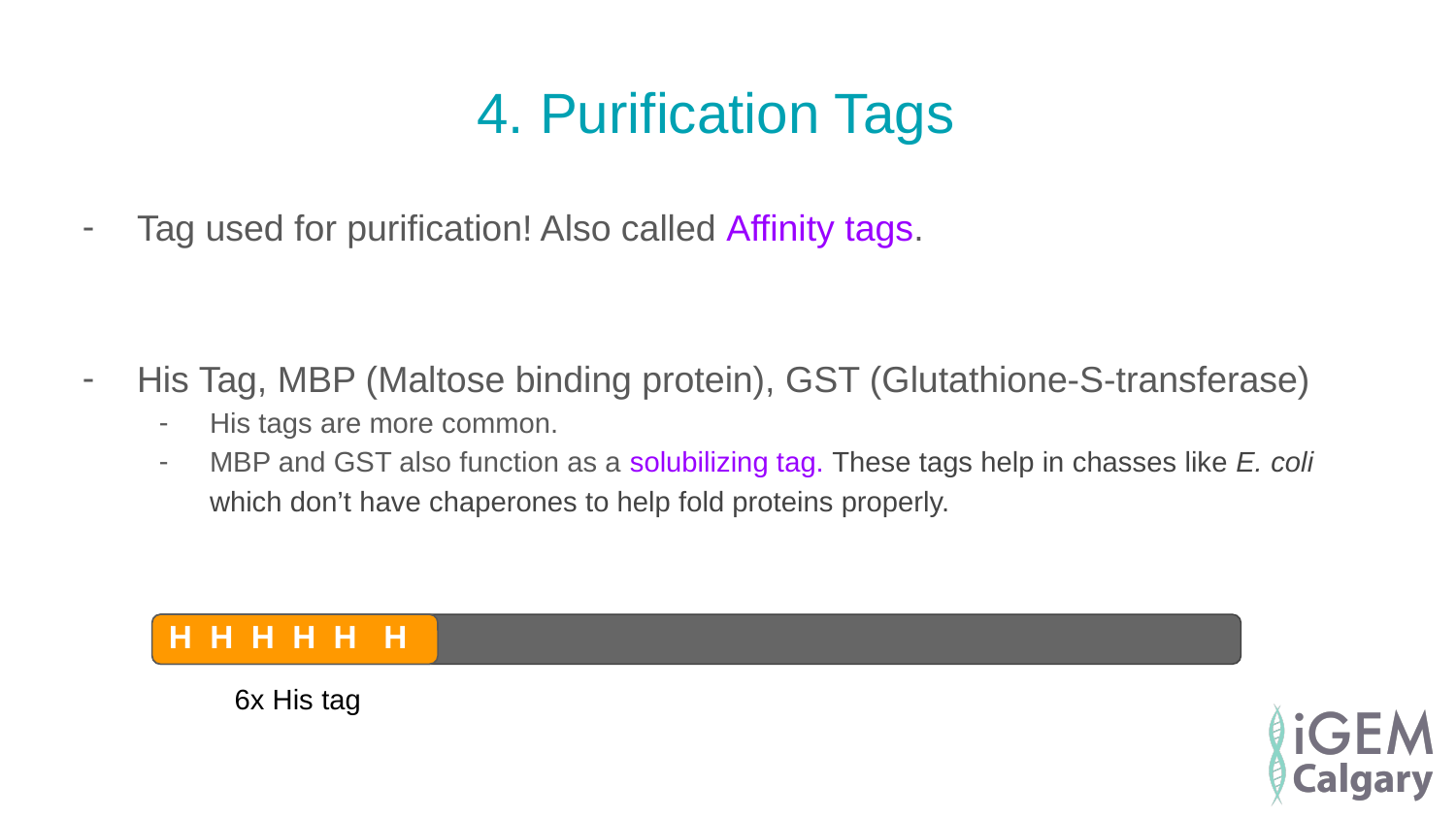

# 4. Purification Tags
Tag used for purification! Also called Affinity tags.

His Tag, MBP (Maltose binding protein), GST (Glutathione-S-transferase)
His tags are more common.
MBP and GST also function as a solubilizing tag. These tags help in chasses like E. coli which don’t have chaperones to help fold proteins properly.

H  H  H  H  H   H

6x His tag